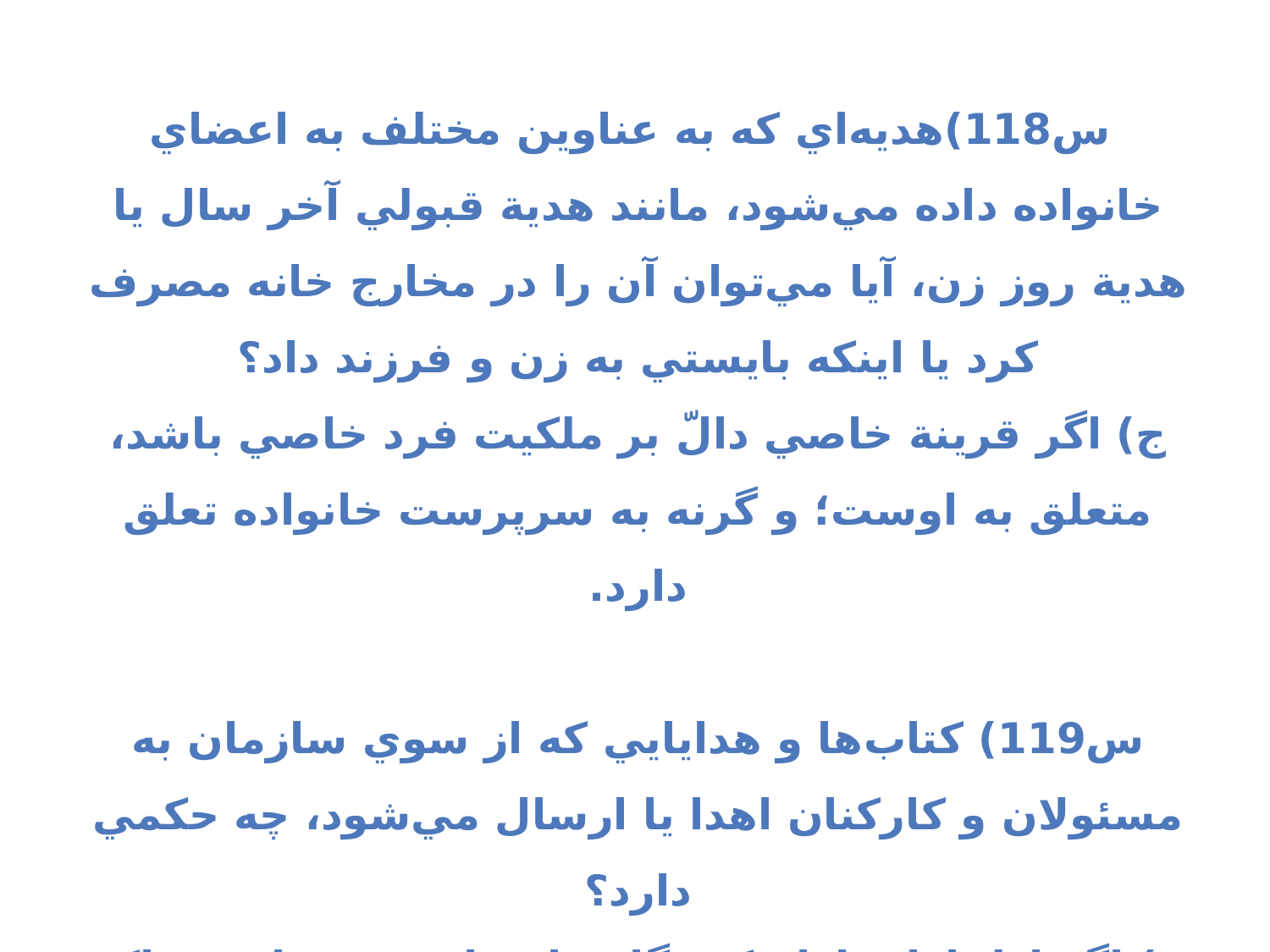

س118)هديه‌اي كه به عناوين مختلف به اعضاي خانواده داده مي‌شود، مانند هدية قبولي آخر سال يا هدية روز زن، آيا مي‌توان آن را در مخارج خانه مصرف كرد يا اينكه بايستي به زن و فرزند داد؟
ج) اگر قرينة خاصي دالّ بر ملكيت فرد خاصي باشد، متعلق به اوست؛ و گرنه به سرپرست خانواده تعلق دارد.

س119) كتاب‌ها و هدايايي كه از سوي سازمان به مسئولان و كاركنان اهدا يا ارسال مي‌شود، چه حكمي دارد؟
 ج) اگر اظهارات ارائه‌كنندگان با قراين و شواهد، حاكي از اهدا به خود افراد است نه به سازمان و جايگاه، مجاز به تصرف و تملك‌اند. درغيراين‌صورت بايد اموال سازمان محسوب شود.